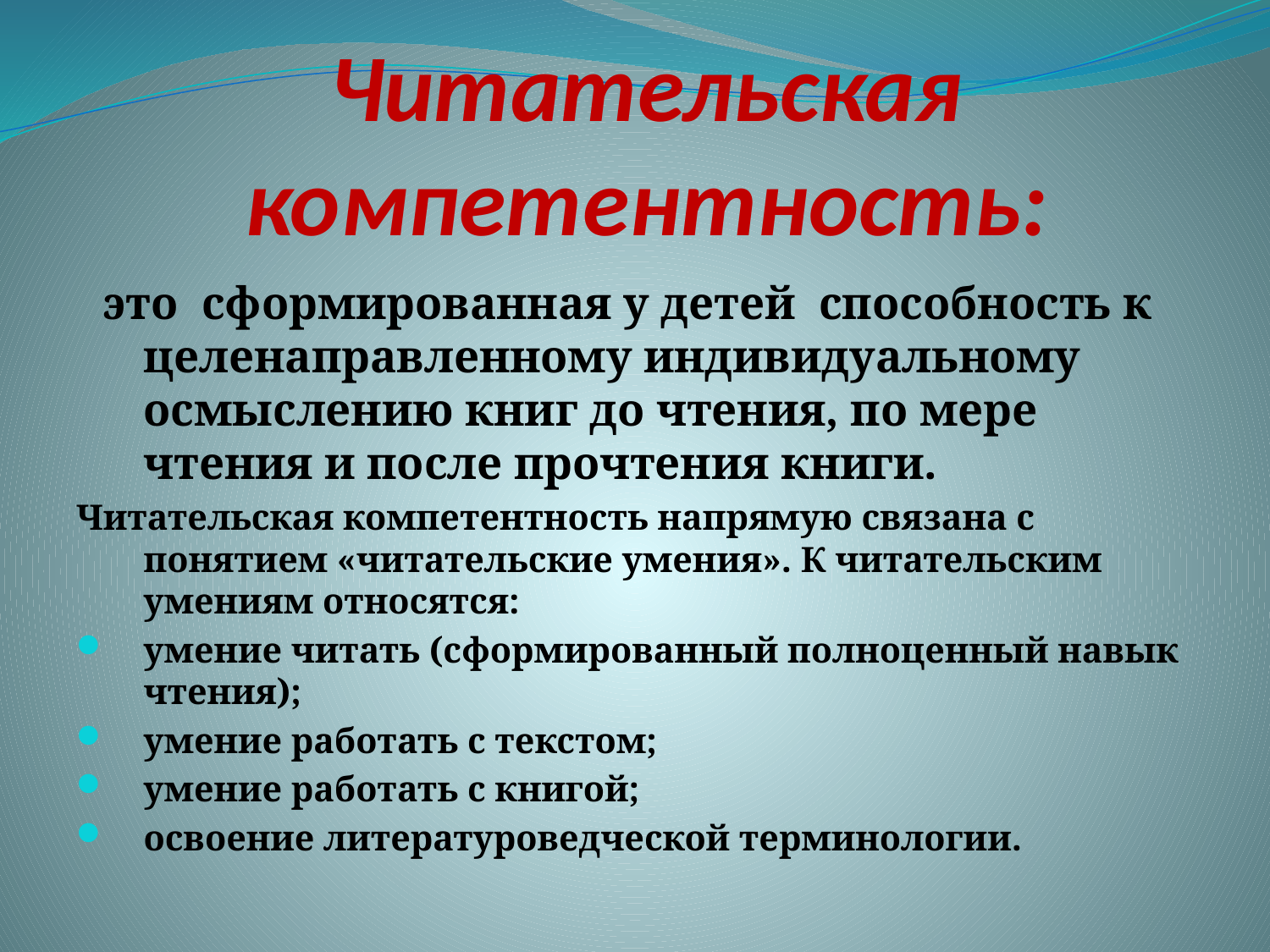

Читательская компетентность:
   это  сформированная у детей  способность к целенаправленному индивидуальному осмыслению книг до чтения, по мере чтения и после прочтения книги.
Читательская компетентность напрямую связана с понятием «читательские умения». К читательским умениям относятся:
умение читать (сформированный полноценный навык чтения);
умение работать с текстом;
умение работать с книгой;
освоение литературоведческой терминологии.